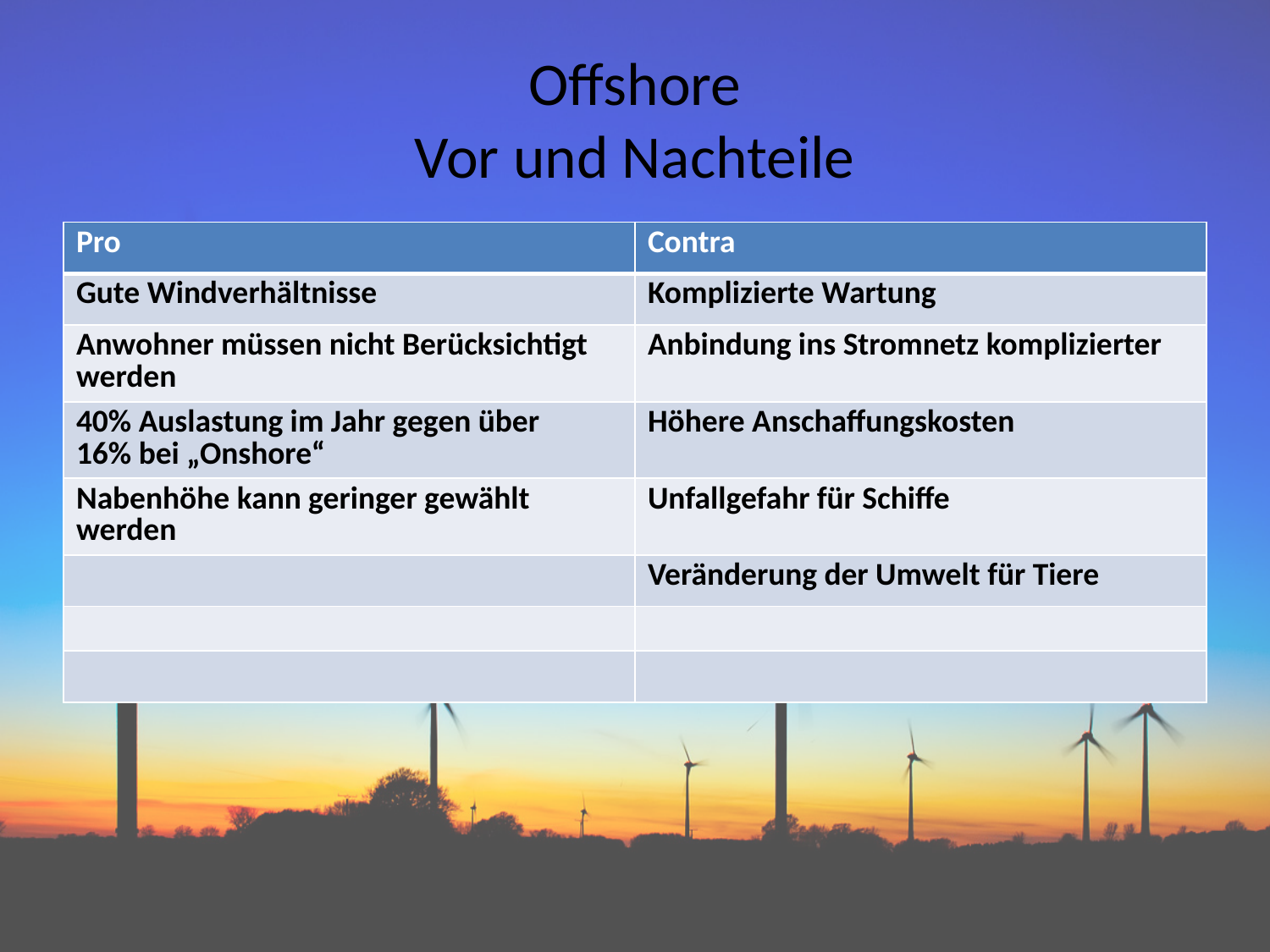

# Offshore Vor und Nachteile
| Pro | Contra |
| --- | --- |
| Gute Windverhältnisse | Komplizierte Wartung |
| Anwohner müssen nicht Berücksichtigt werden | Anbindung ins Stromnetz komplizierter |
| 40% Auslastung im Jahr gegen über 16% bei „Onshore“ | Höhere Anschaffungskosten |
| Nabenhöhe kann geringer gewählt werden | Unfallgefahr für Schiffe |
|  | Veränderung der Umwelt für Tiere |
|  |  |
|  |  |